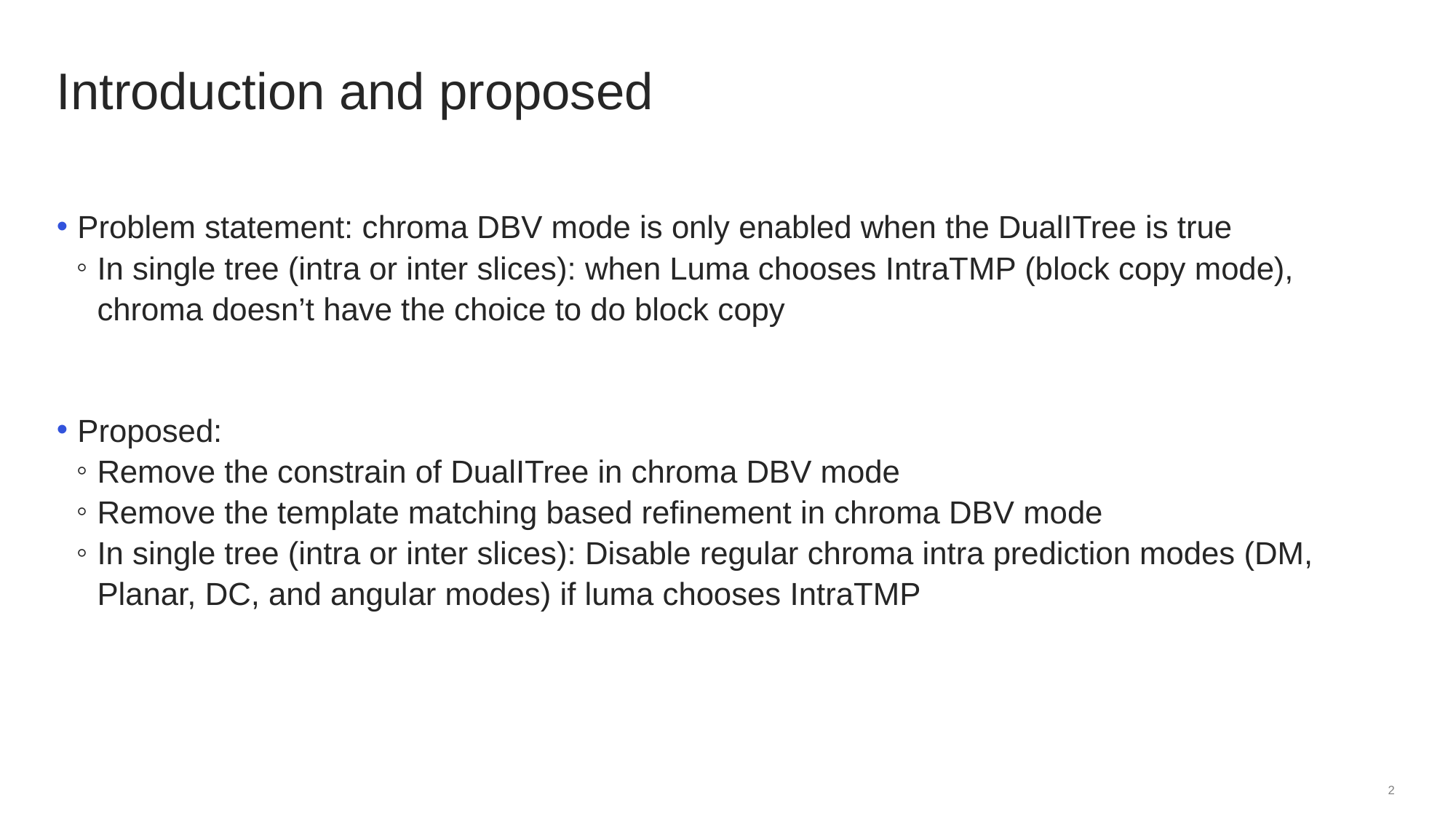

# Introduction and proposed
Problem statement: chroma DBV mode is only enabled when the DualITree is true
In single tree (intra or inter slices): when Luma chooses IntraTMP (block copy mode), chroma doesn’t have the choice to do block copy

Proposed:
Remove the constrain of DualITree in chroma DBV mode
Remove the template matching based refinement in chroma DBV mode
In single tree (intra or inter slices): Disable regular chroma intra prediction modes (DM, Planar, DC, and angular modes) if luma chooses IntraTMP